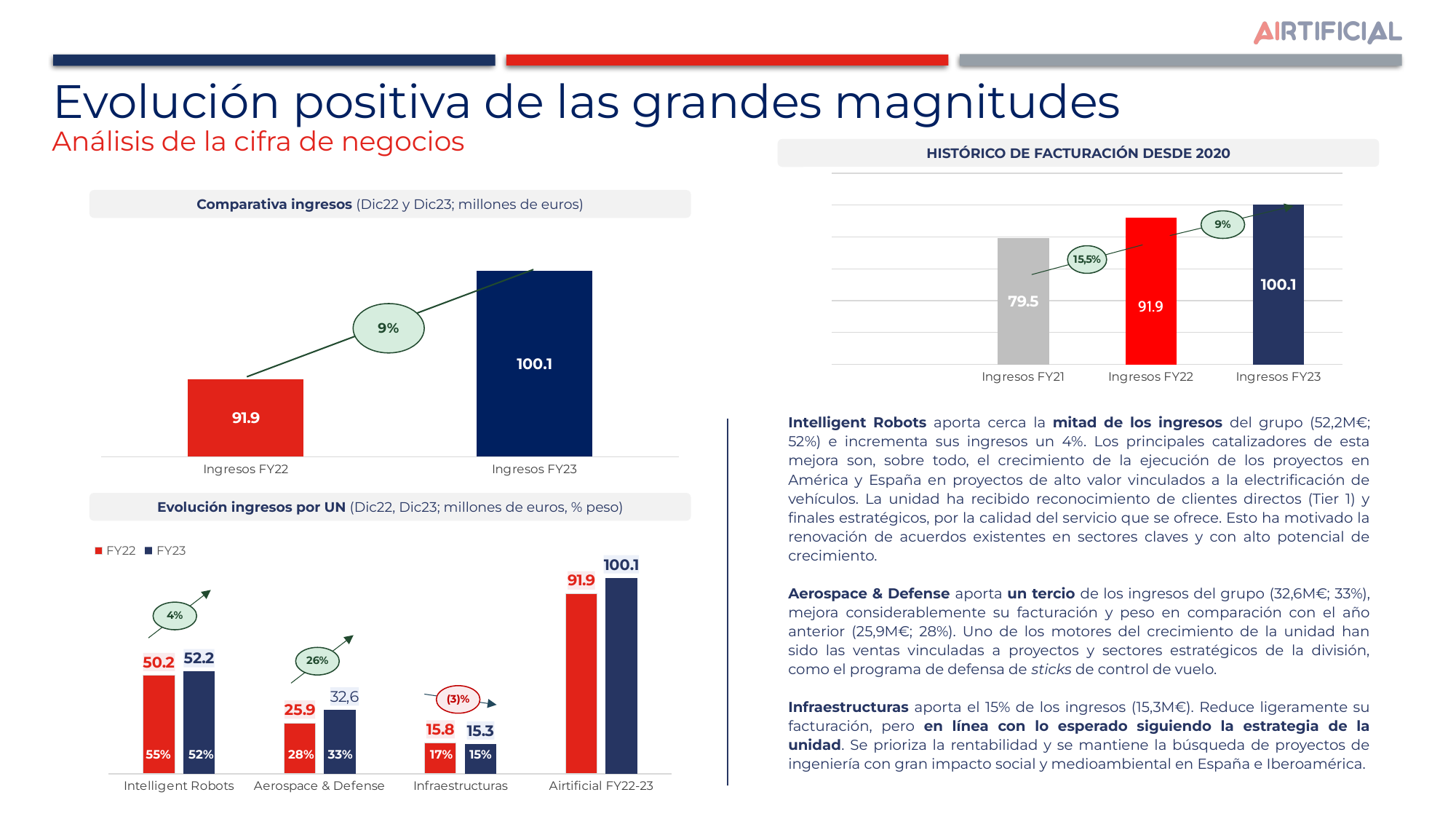

Evolución positiva de las grandes magnitudes
Análisis de la cifra de negocios
HISTÓRICO DE FACTURACIÓN DESDE 2020

### Chart

| Category |  | FY222 |
|---|---|---|
|  | None | None |
| Ingresos FY21 | 79.5 | None |
| Ingresos FY22 | None | 91.9 |
| Ingresos FY23 | 100.1 | None |
Comparativa ingresos (Dic22 y Dic23; millones de euros)
9%

### Chart

| Category | FY21 |
|---|---|
| Ingresos FY22 | 91.9 |
| Ingresos FY23 | 100.1 |
Intelligent Robots aporta cerca la mitad de los ingresos del grupo (52,2M€; 52%) e incrementa sus ingresos un 4%. Los principales catalizadores de esta mejora son, sobre todo, el crecimiento de la ejecución de los proyectos en América y España en proyectos de alto valor vinculados a la electrificación de vehículos. La unidad ha recibido reconocimiento de clientes directos (Tier 1) y finales estratégicos, por la calidad del servicio que se ofrece. Esto ha motivado la renovación de acuerdos existentes en sectores claves y con alto potencial de crecimiento.

Aerospace & Defense aporta un tercio de los ingresos del grupo (32,6M€; 33%), mejora considerablemente su facturación y peso en comparación con el año anterior (25,9M€; 28%). Uno de los motores del crecimiento de la unidad han sido las ventas vinculadas a proyectos y sectores estratégicos de la división, como el programa de defensa de sticks de control de vuelo.

Infraestructuras aporta el 15% de los ingresos (15,3M€). Reduce ligeramente su facturación, pero en línea con lo esperado siguiendo la estrategia de la unidad. Se prioriza la rentabilidad y se mantiene la búsqueda de proyectos de ingeniería con gran impacto social y medioambiental en España e Iberoamérica.
Evolución ingresos por UN (Dic22, Dic23; millones de euros, % peso)

### Chart

| Category | FY22 | FY23 |
|---|---|---|
| Intelligent Robots | 50.2 | 52.2 |
| Aerospace & Defense | 25.9 | 32.6 |
| Infraestructuras | 15.8 | 15.3 |
| Airtificial FY22-23 | 91.89999999999999 | 100.10000000000001 |
4%
26%
(3)%
55%
52%
28%
33%
17%
15%